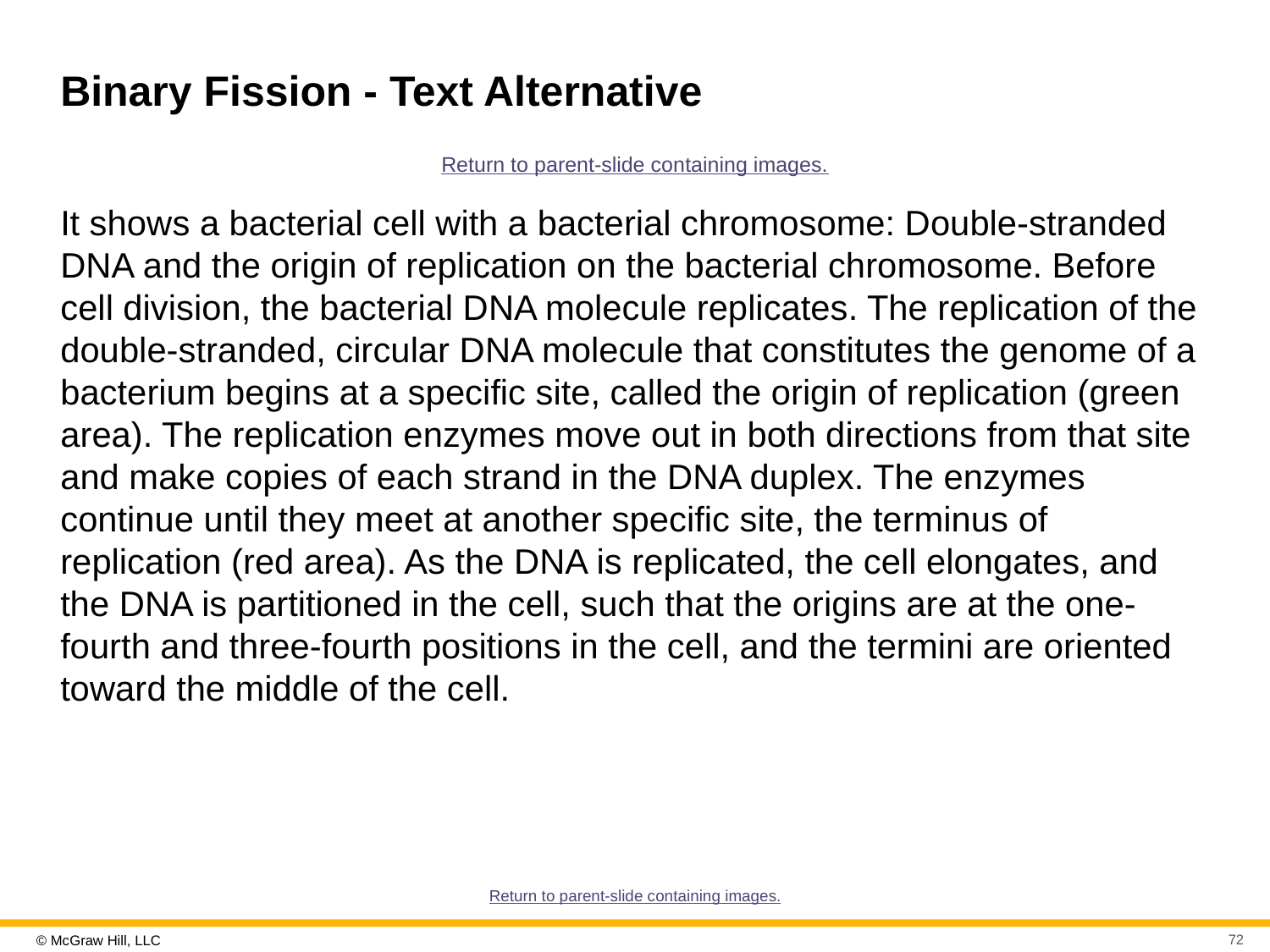

# Binary Fission - Text Alternative
Return to parent-slide containing images.
It shows a bacterial cell with a bacterial chromosome: Double-stranded DNA and the origin of replication on the bacterial chromosome. Before cell division, the bacterial DNA molecule replicates. The replication of the double-stranded, circular DNA molecule that constitutes the genome of a bacterium begins at a specific site, called the origin of replication (green area). The replication enzymes move out in both directions from that site and make copies of each strand in the DNA duplex. The enzymes continue until they meet at another specific site, the terminus of replication (red area). As the DNA is replicated, the cell elongates, and the DNA is partitioned in the cell, such that the origins are at the one-fourth and three-fourth positions in the cell, and the termini are oriented toward the middle of the cell.
Return to parent-slide containing images.
72